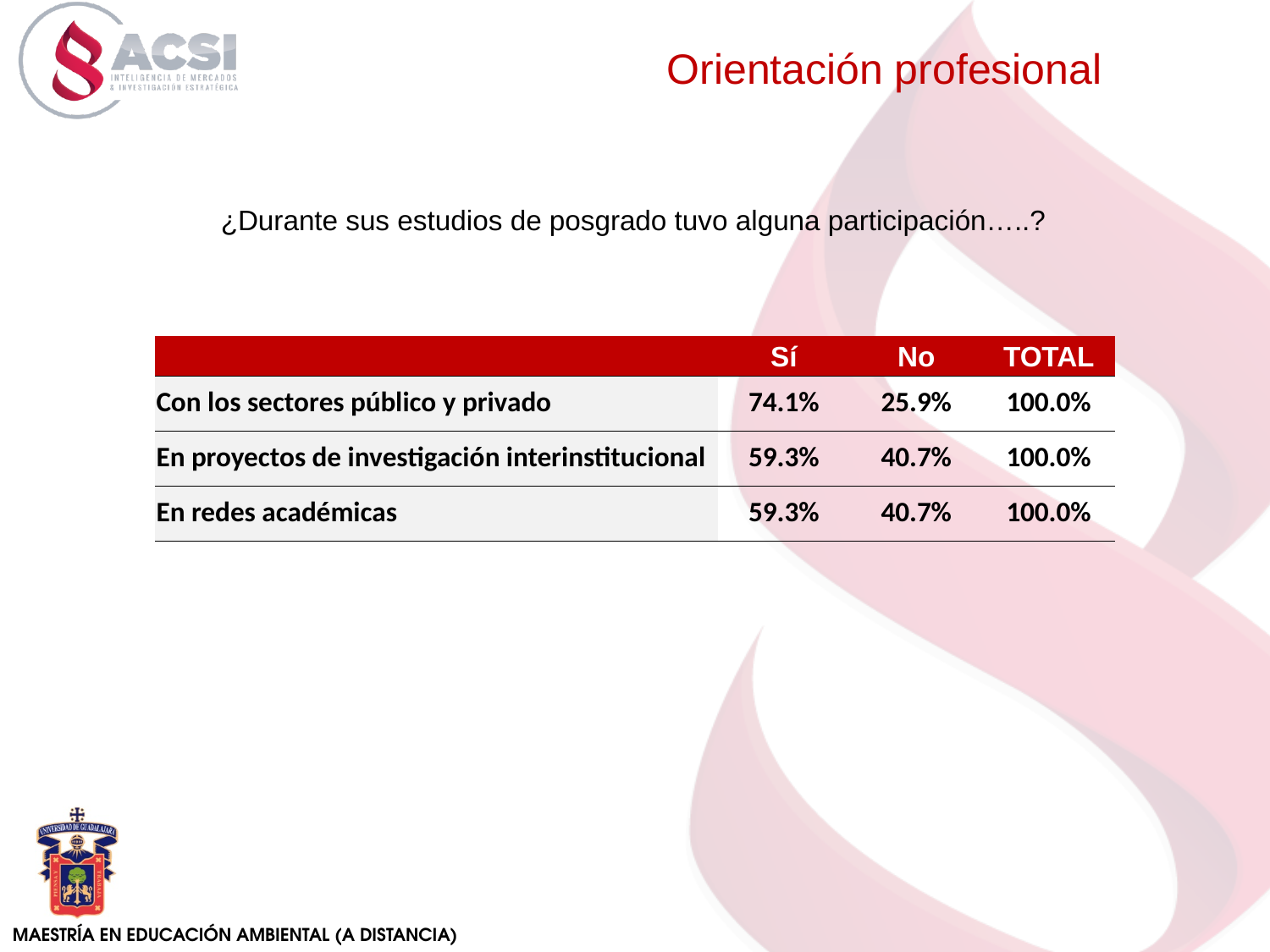

Orientación profesional
¿Durante sus estudios de posgrado tuvo alguna participación…..?
|  | Sí | No | TOTAL |
| --- | --- | --- | --- |
| Con los sectores público y privado | 74.1% | 25.9% | 100.0% |
| En proyectos de investigación interinstitucional | 59.3% | 40.7% | 100.0% |
| En redes académicas | 59.3% | 40.7% | 100.0% |